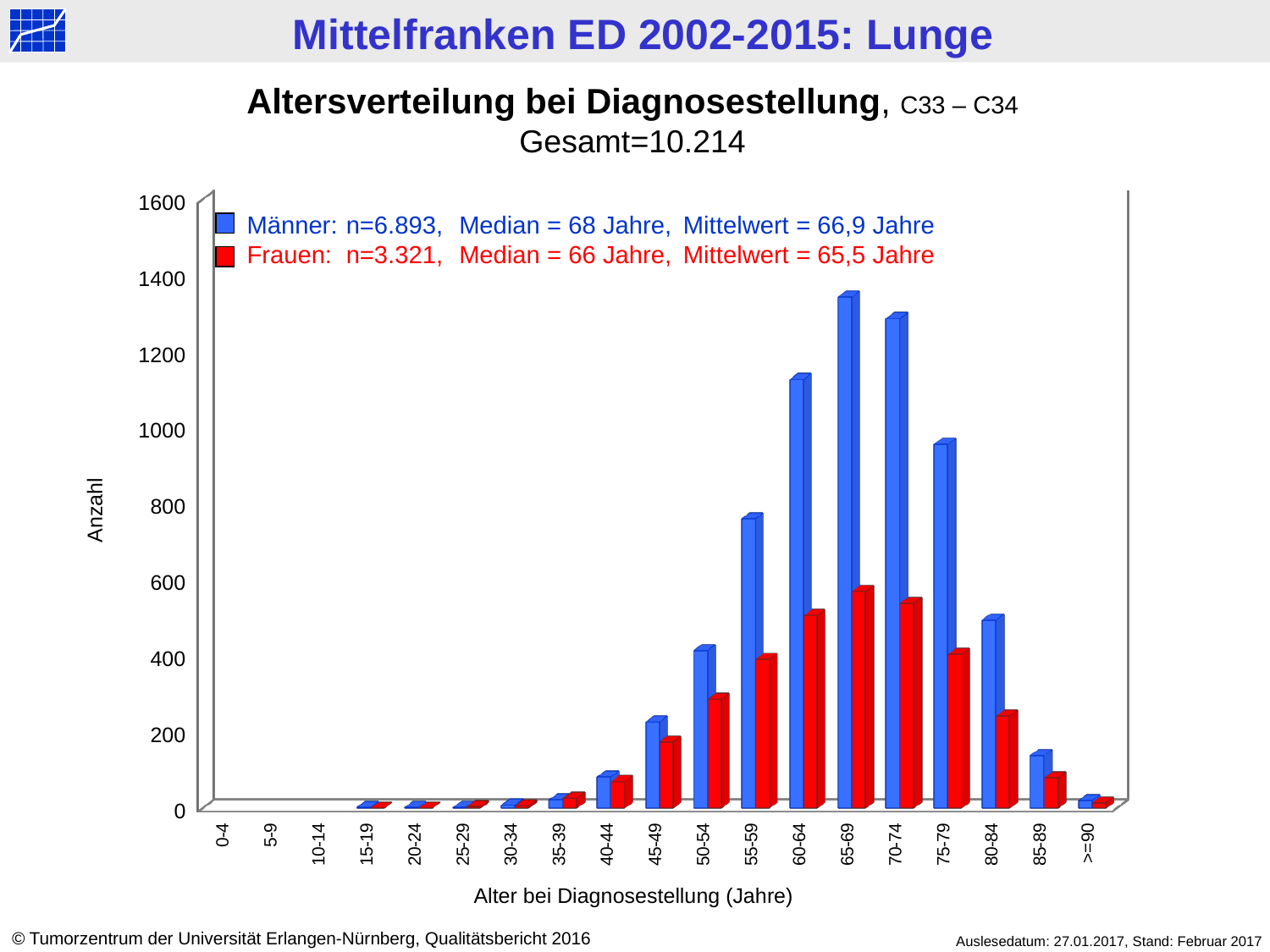

Altersverteilung bei Diagnosestellung, C33 – C34
Gesamt=10.214

[unsupported chart]

Männer: 	n=6.893, 	Median = 68 Jahre, 	Mittelwert = 66,9 Jahre
Frauen: 	n=3.321, 	Median = 66 Jahre,	Mittelwert = 65,5 Jahre

Anzahl
Alter bei Diagnosestellung (Jahre)